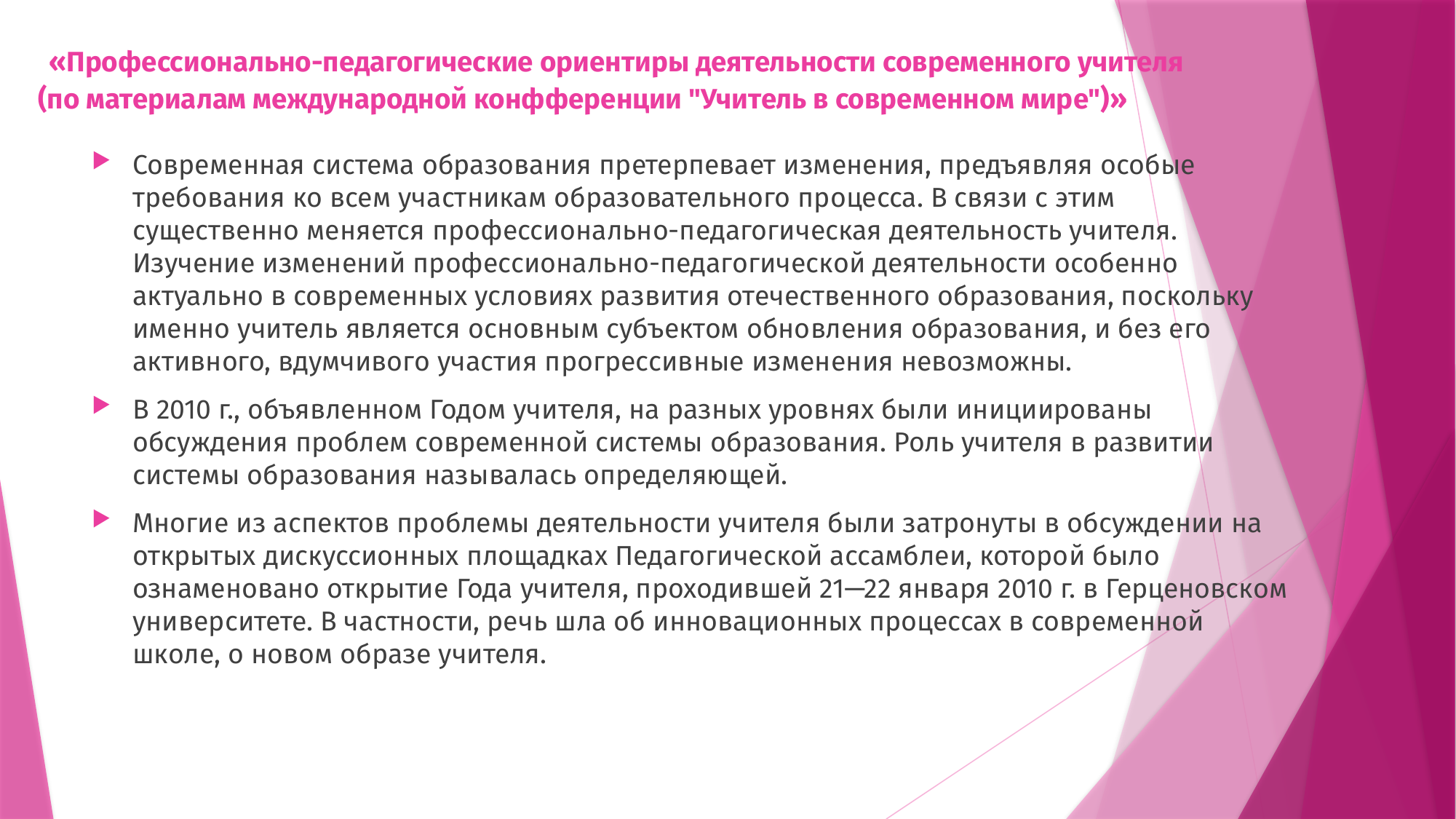

# «Профессионально-педагогические ориентиры деятельности современного учителя (по материалам международной конфференции "Учитель в современном мире")»
Современная система образования претерпевает изменения, предъявляя особые требования ко всем участникам образовательного процесса. В связи с этим существенно меняется профессионально-педагогическая деятельность учителя. Изучение изменений профессионально-педагогической деятельности особенно актуально в современных условиях развития отечественного образования, поскольку именно учитель является основным субъектом обновления образования, и без его активного, вдумчивого участия прогрессивные изменения невозможны.
В 2010 г., объявленном Годом учителя, на разных уровнях были инициированы обсуждения проблем современной системы образования. Роль учителя в развитии системы образования называлась определяющей.
Многие из аспектов проблемы деятельности учителя были затронуты в обсуждении на открытых дискуссионных площадках Педагогической ассамблеи, которой было ознаменовано открытие Года учителя, проходившей 21—22 января 2010 г. в Герценовском университете. В частности, речь шла об инновационных процессах в современной школе, о новом образе учителя.